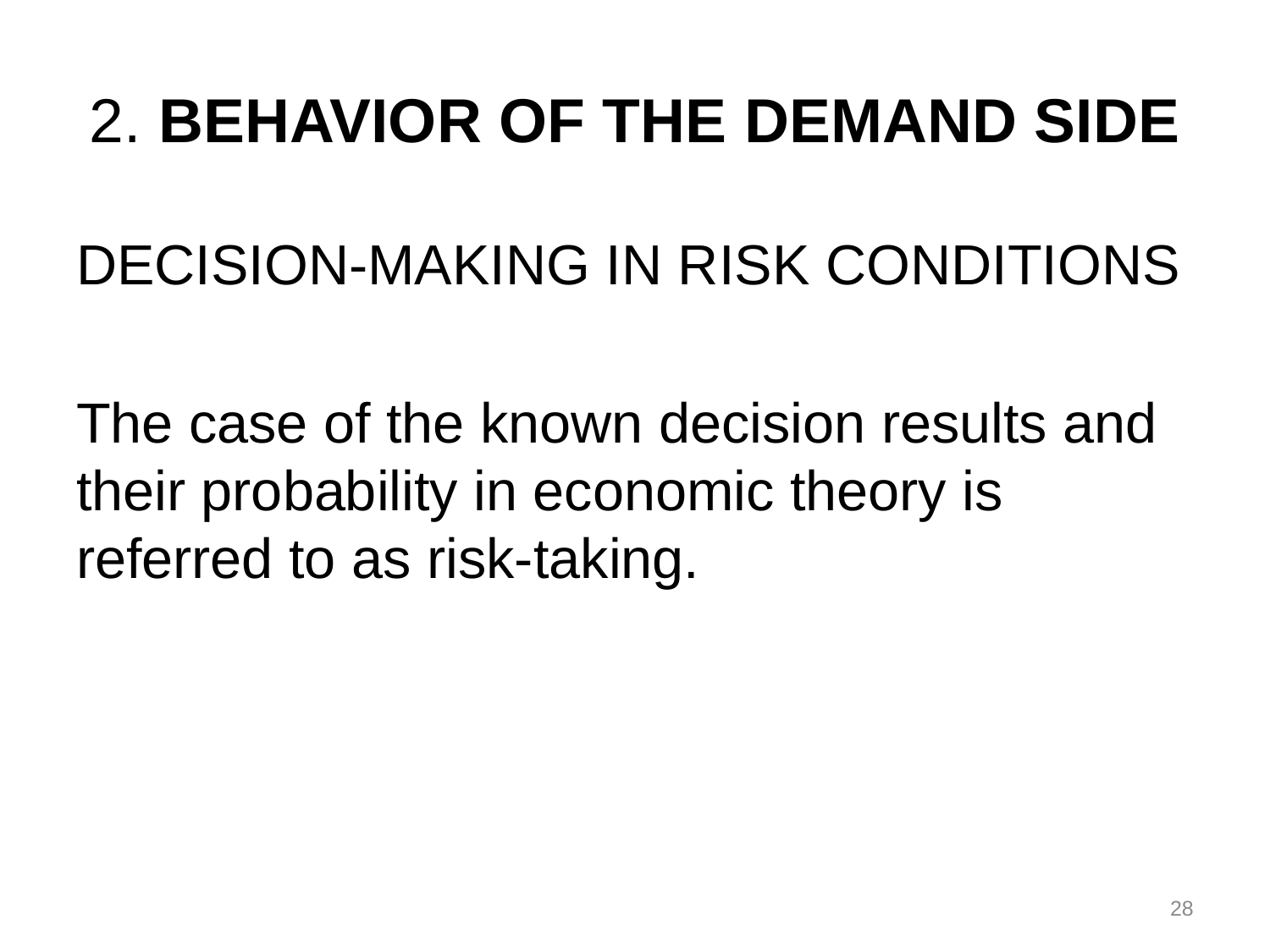

# 2. behavior of the demand side
DECISION-MAKING IN RISK CONDITIONS

The case of the known decision results and their probability in economic theory is referred to as risk-taking.
28